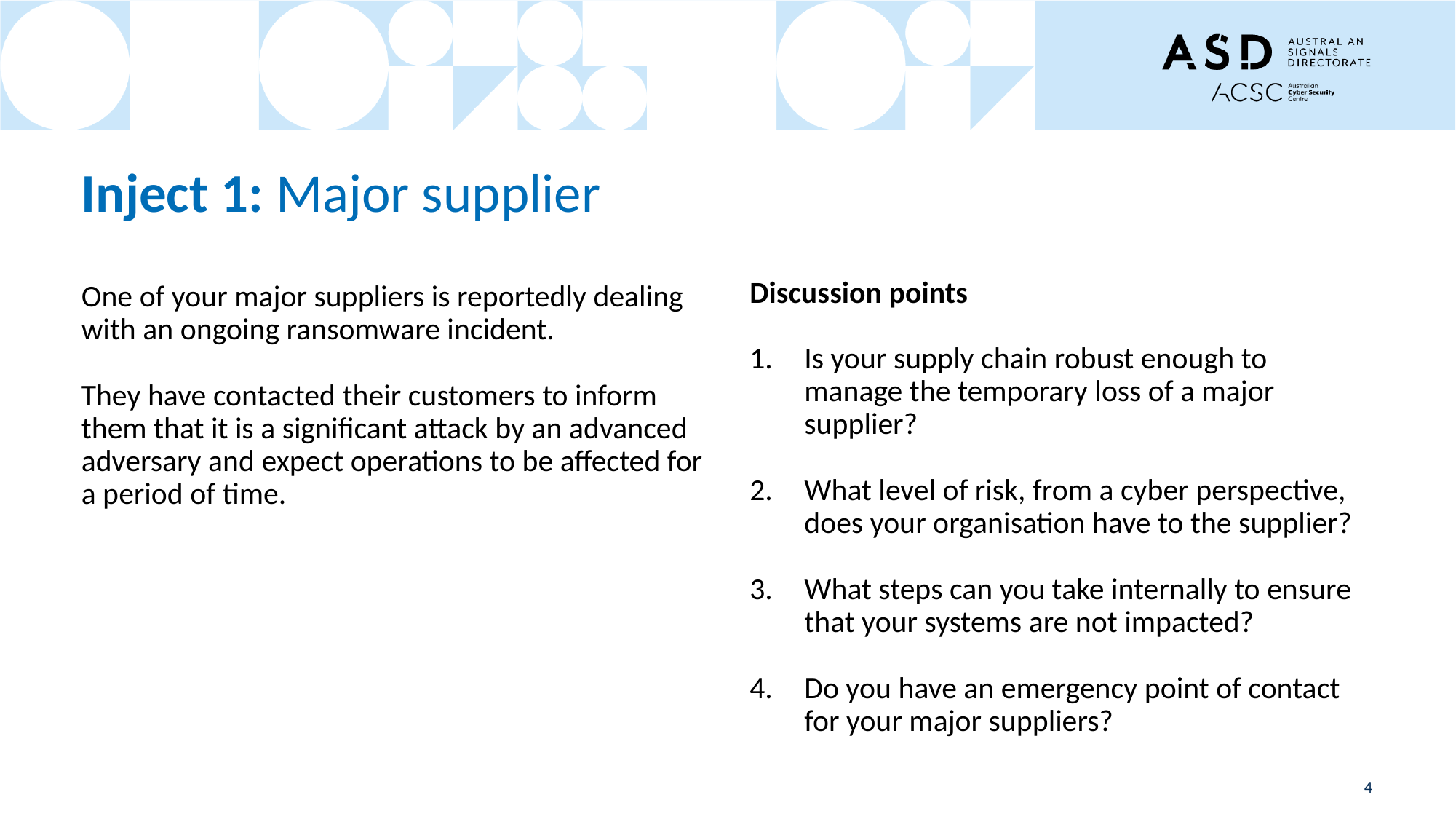

# Inject 1: Major supplier
Discussion points
Is your supply chain robust enough to manage the temporary loss of a major supplier?
What level of risk, from a cyber perspective, does your organisation have to the supplier?
What steps can you take internally to ensure that your systems are not impacted?
Do you have an emergency point of contact for your major suppliers?
One of your major suppliers is reportedly dealing with an ongoing ransomware incident.
They have contacted their customers to inform them that it is a significant attack by an advanced adversary and expect operations to be affected for a period of time.
4